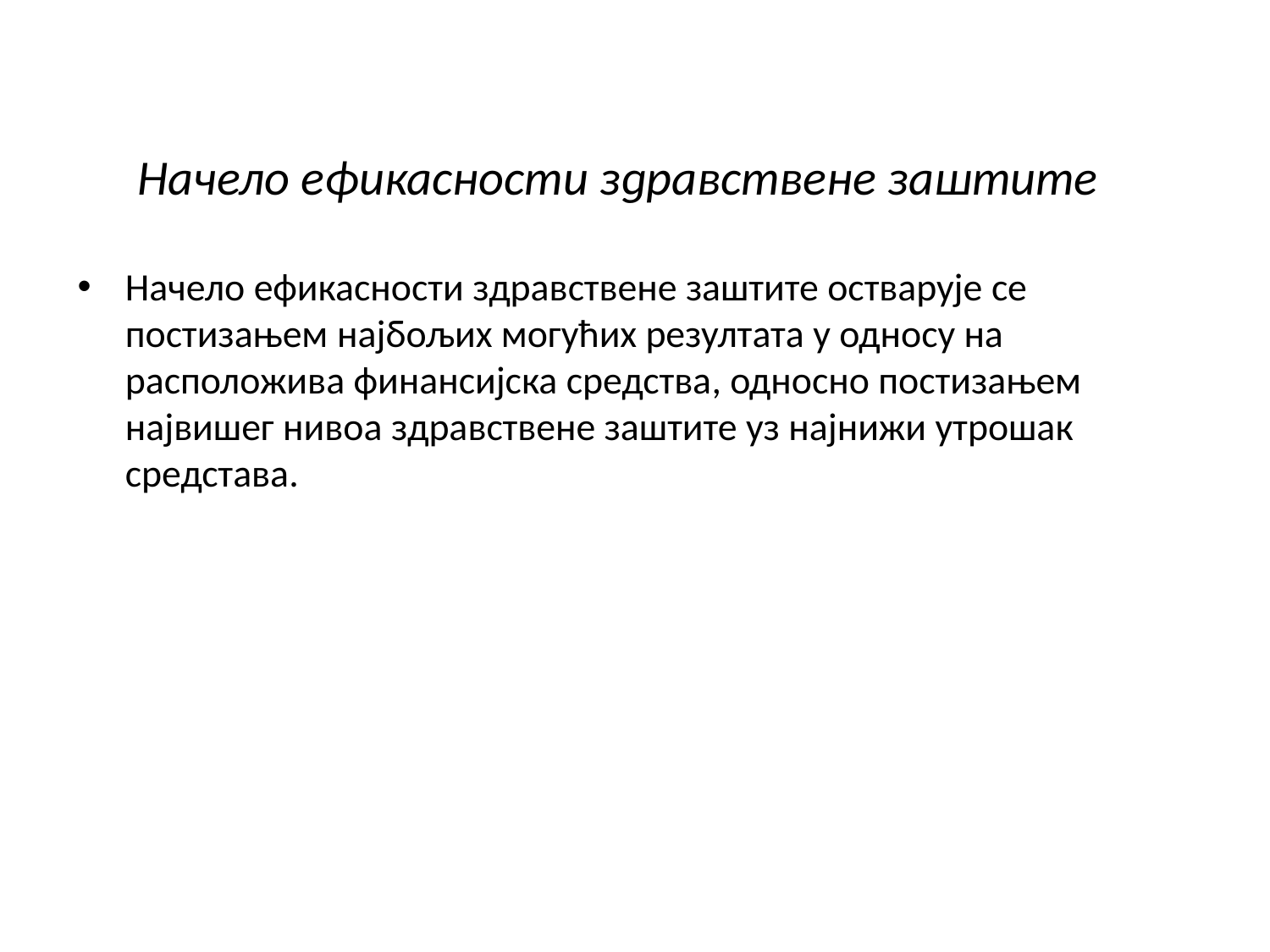

# Начело ефикасности здравствене заштите
Начело ефикасности здравствене заштите остварује се постизањем најбољих могућих резултата у односу на расположива финансијска средства, односно постизањем највишег нивоа здравствене заштите уз најнижи утрошак средстава.